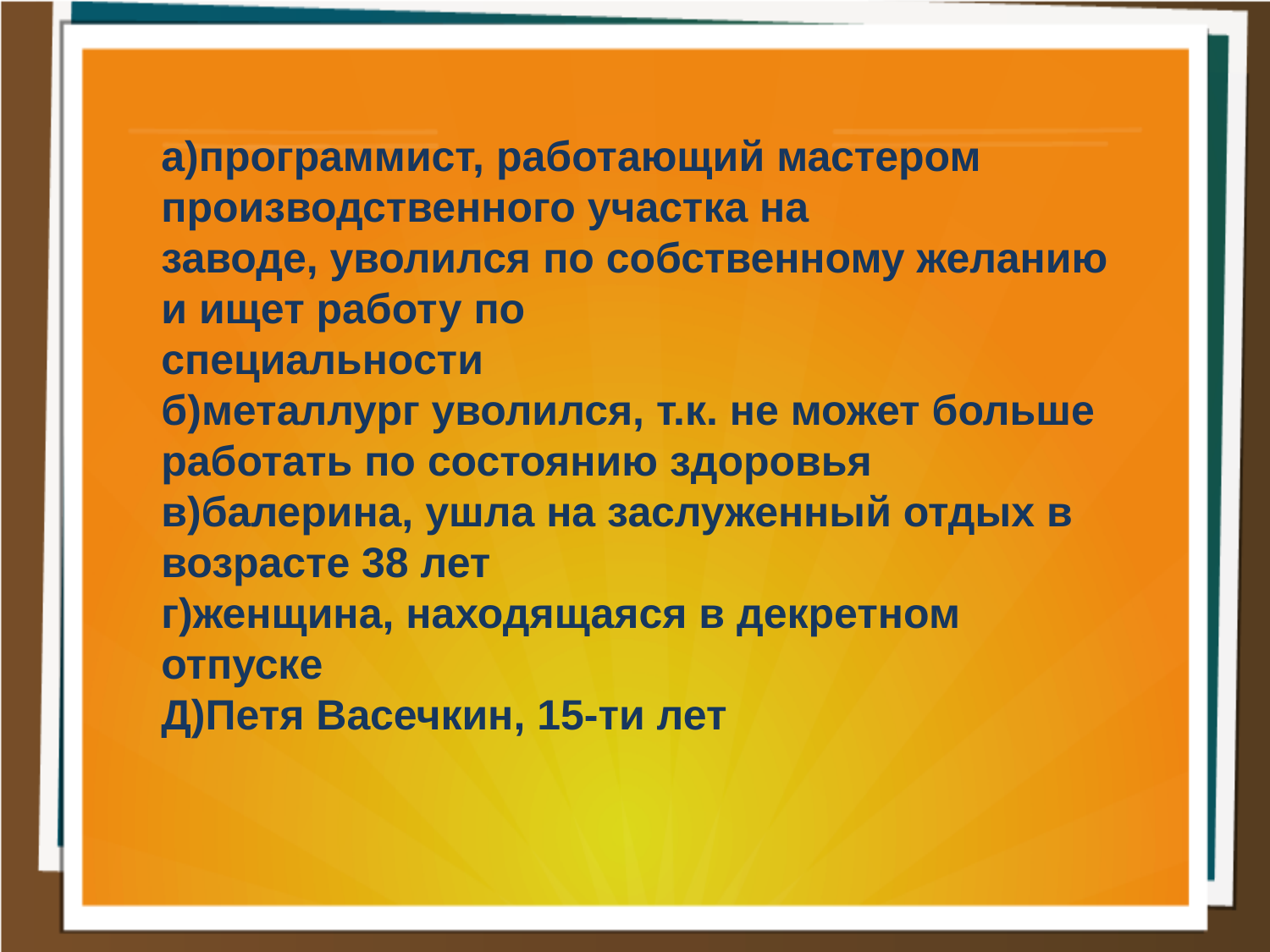

а)программист, работающий мастером производственного участка на
заводе, уволился по собственному желанию и ищет работу по
специальности
б)металлург уволился, т.к. не может больше работать по состоянию здоровья
в)балерина, ушла на заслуженный отдых в возрасте 38 лет
г)женщина, находящаяся в декретном отпуске
Д)Петя Васечкин, 15-ти лет